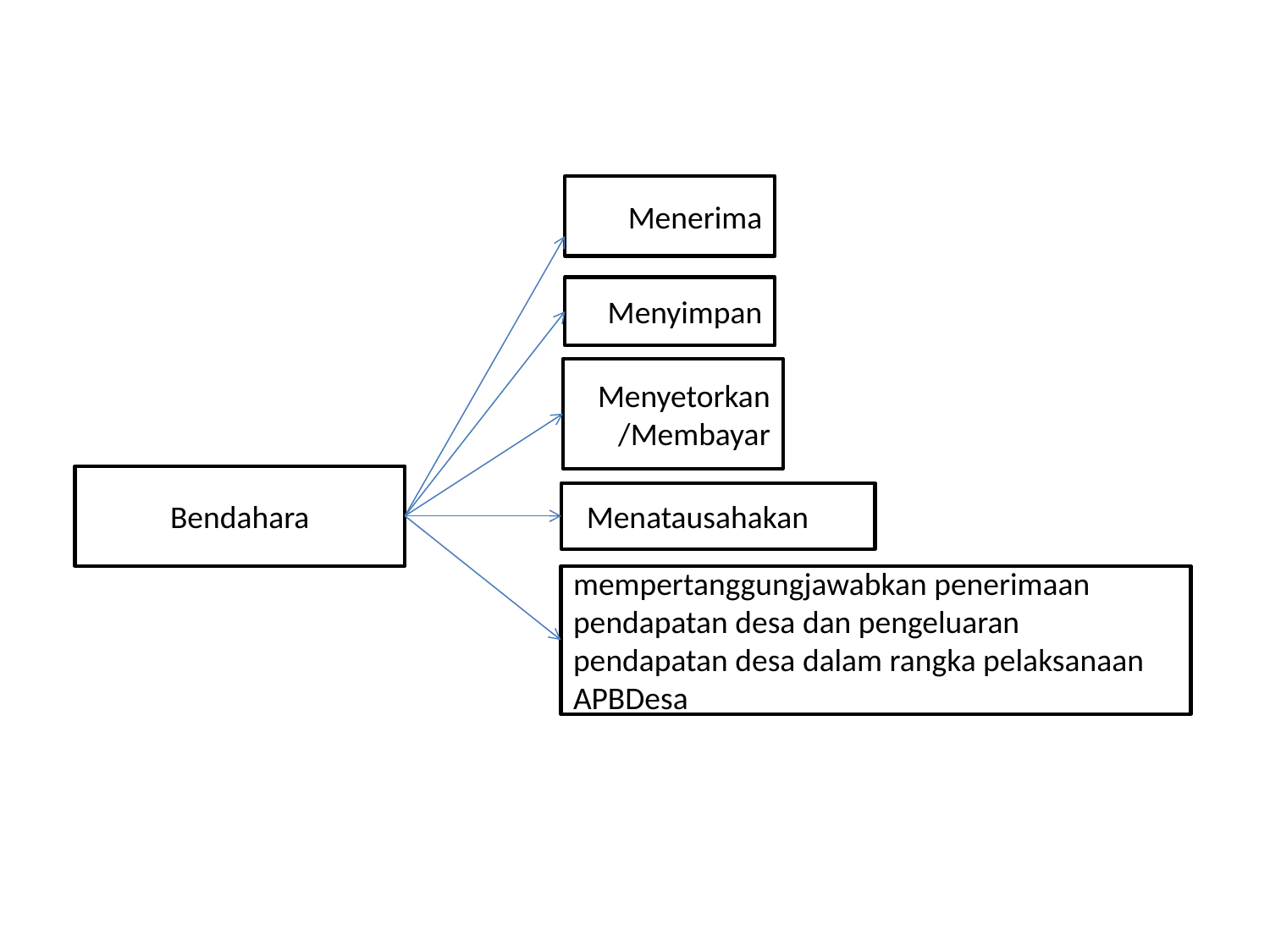

Menerima
Menyimpan
Menyetorkan/Membayar
Bendahara
Menatausahakan
mempertanggungjawabkan penerimaan pendapatan desa dan pengeluaran pendapatan desa dalam rangka pelaksanaan APBDesa